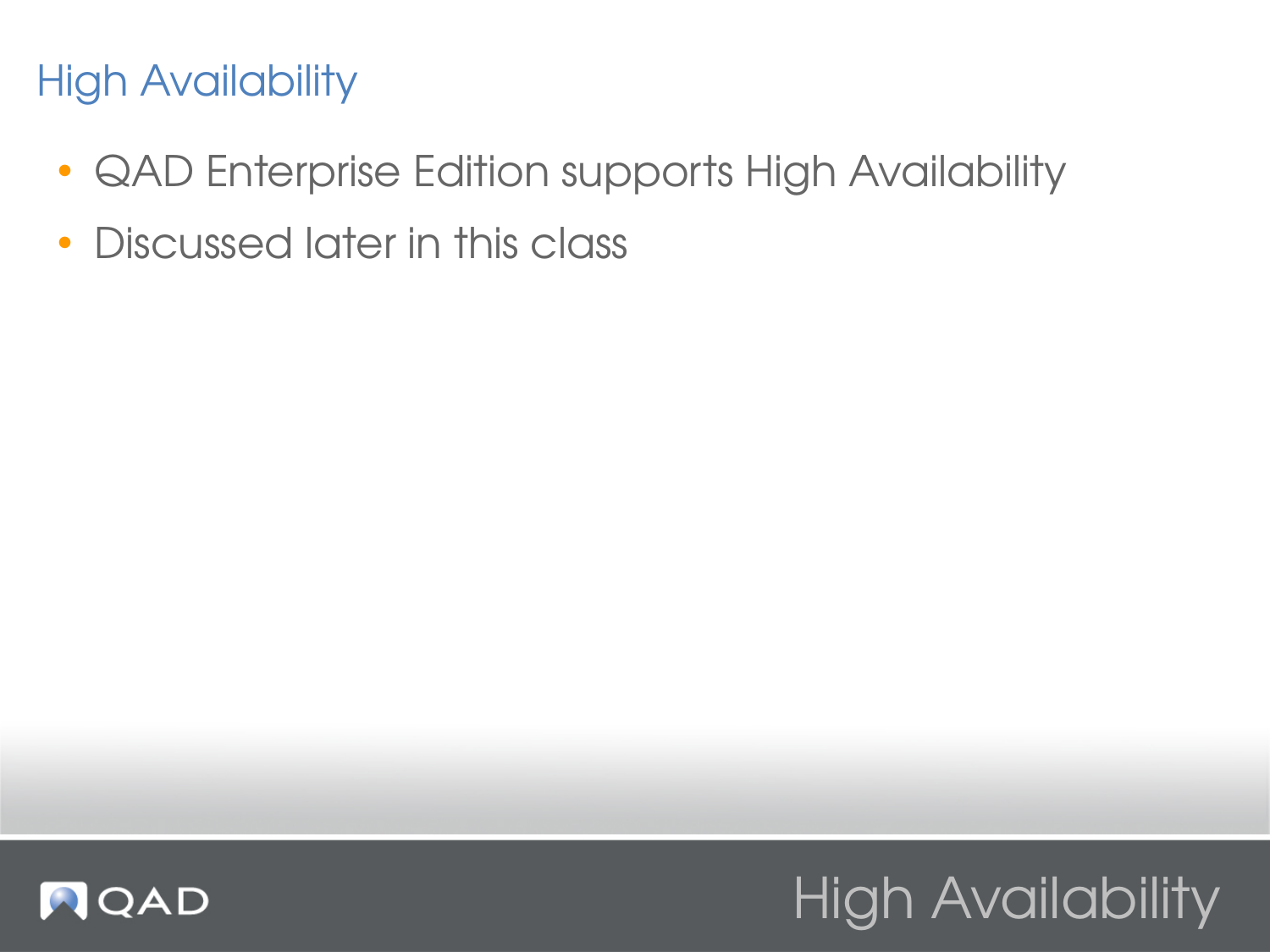

High Availability

QAD Enterprise Edition supports High Availability
Discussed later in this class

# High Availability